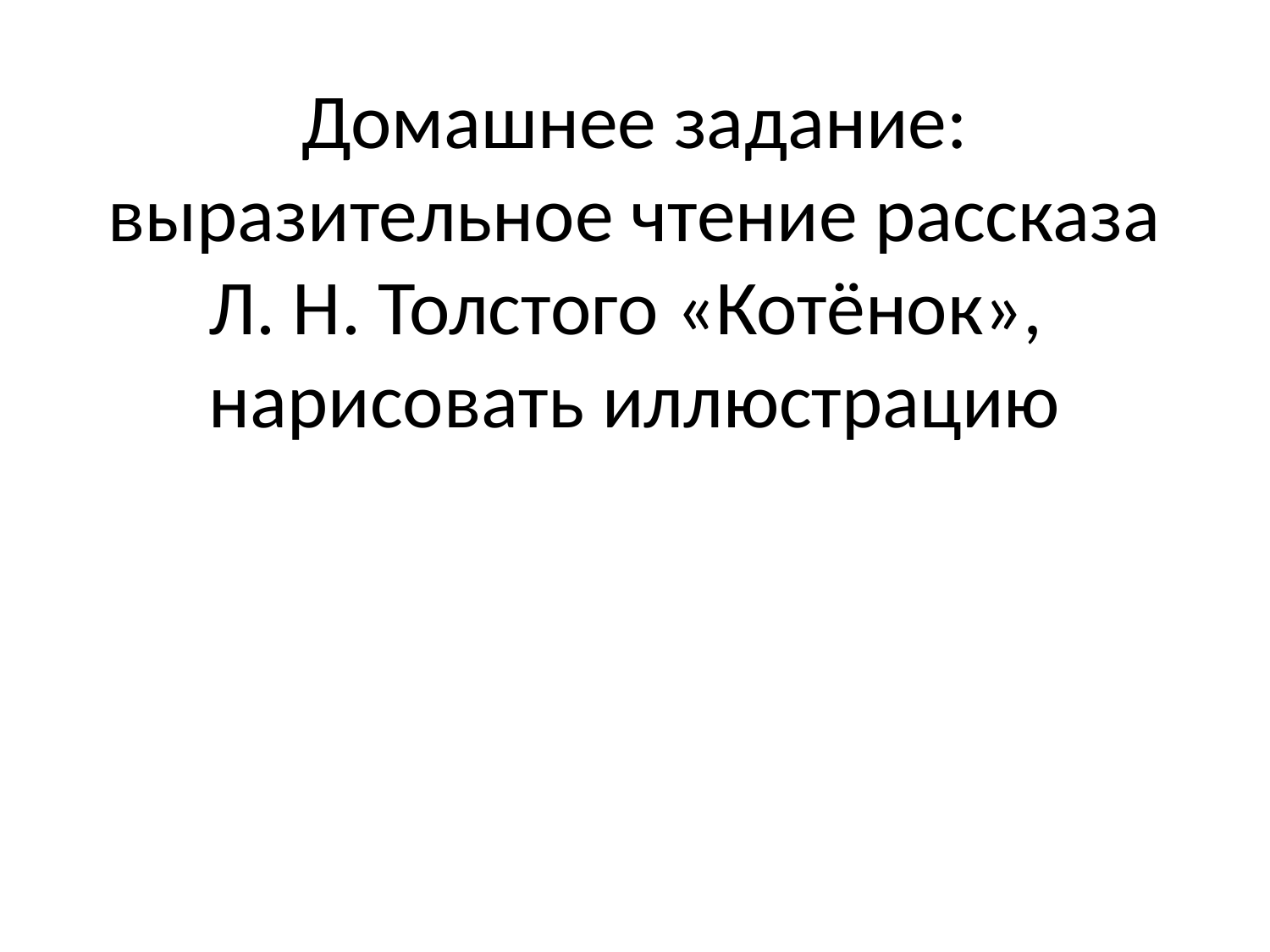

# Домашнее задание: выразительное чтение рассказа Л. Н. Толстого «Котёнок»,  нарисовать иллюстрацию